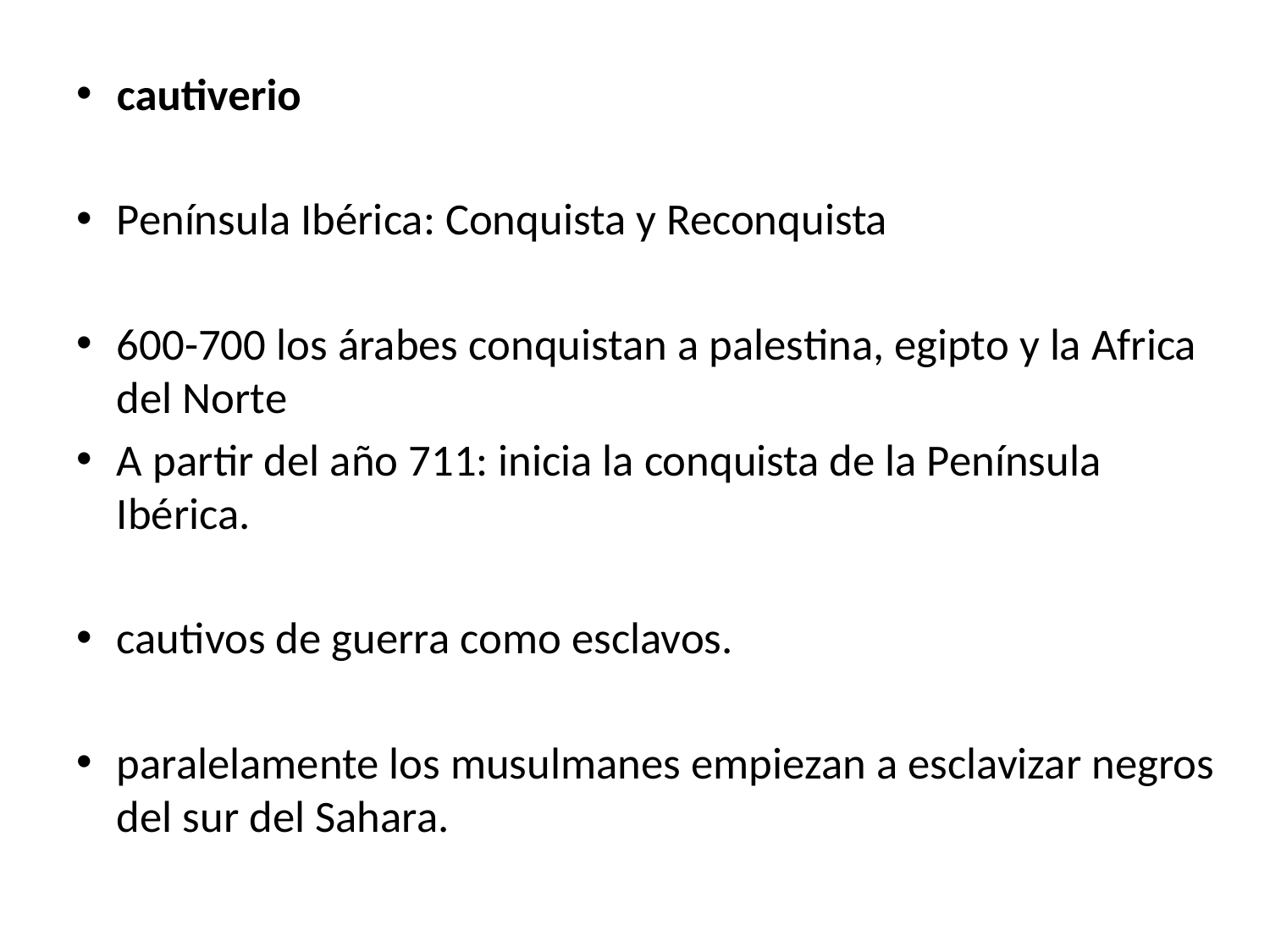

cautiverio

Península Ibérica: Conquista y Reconquista

600-700 los árabes conquistan a palestina, egipto y la Africa del Norte
A partir del año 711: inicia la conquista de la Península Ibérica.

cautivos de guerra como esclavos.

paralelamente los musulmanes empiezan a esclavizar negros del sur del Sahara.